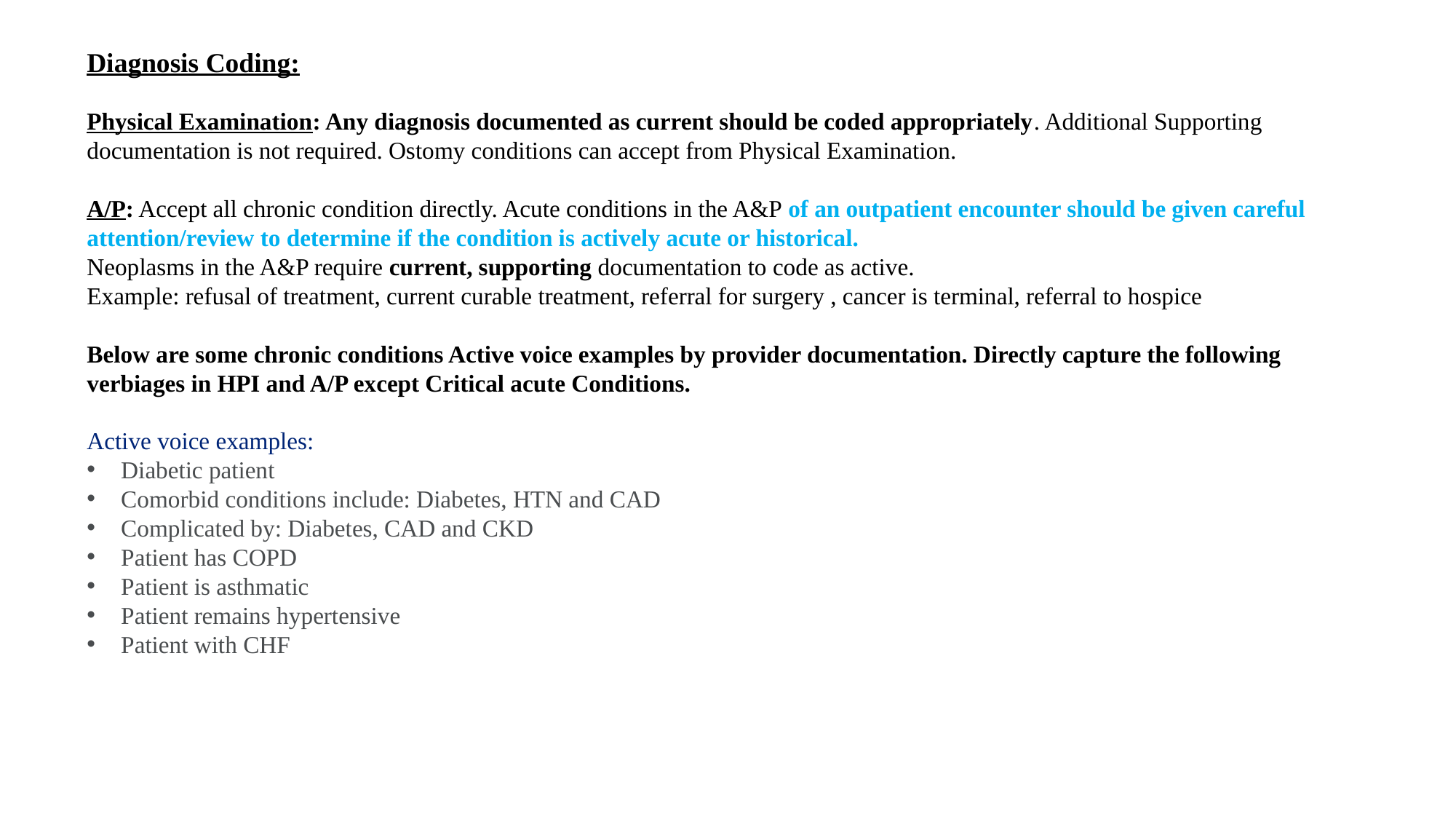

Diagnosis Coding:

Physical Examination: Any diagnosis documented as current should be coded appropriately. Additional Supporting documentation is not required. Ostomy conditions can accept from Physical Examination.

A/P: Accept all chronic condition directly. Acute conditions in the A&P of an outpatient encounter should be given careful attention/review to determine if the condition is actively acute or historical.
Neoplasms in the A&P require current, supporting documentation to code as active.
Example: refusal of treatment, current curable treatment, referral for surgery , cancer is terminal, referral to hospice

Below are some chronic conditions Active voice examples by provider documentation. Directly capture the following verbiages in HPI and A/P except Critical acute Conditions.

Active voice examples:
Diabetic patient
Comorbid conditions include: Diabetes, HTN and CAD
Complicated by: Diabetes, CAD and CKD
Patient has COPD
Patient is asthmatic
Patient remains hypertensive
Patient with CHF